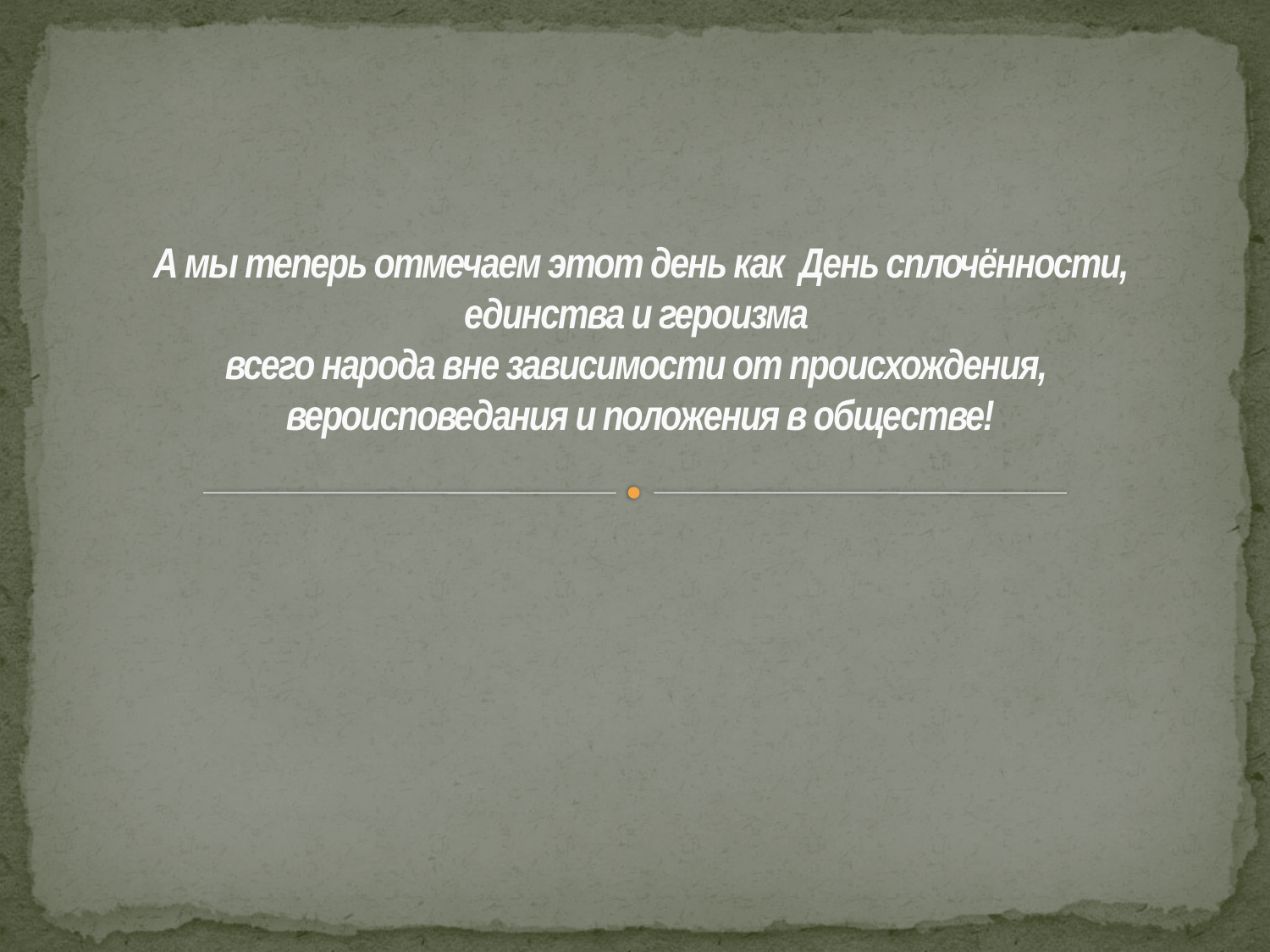

# А мы теперь отмечаем этот день как  День сплочённости, единства и героизма всего народа вне зависимости от происхождения, вероисповедания и положения в обществе!